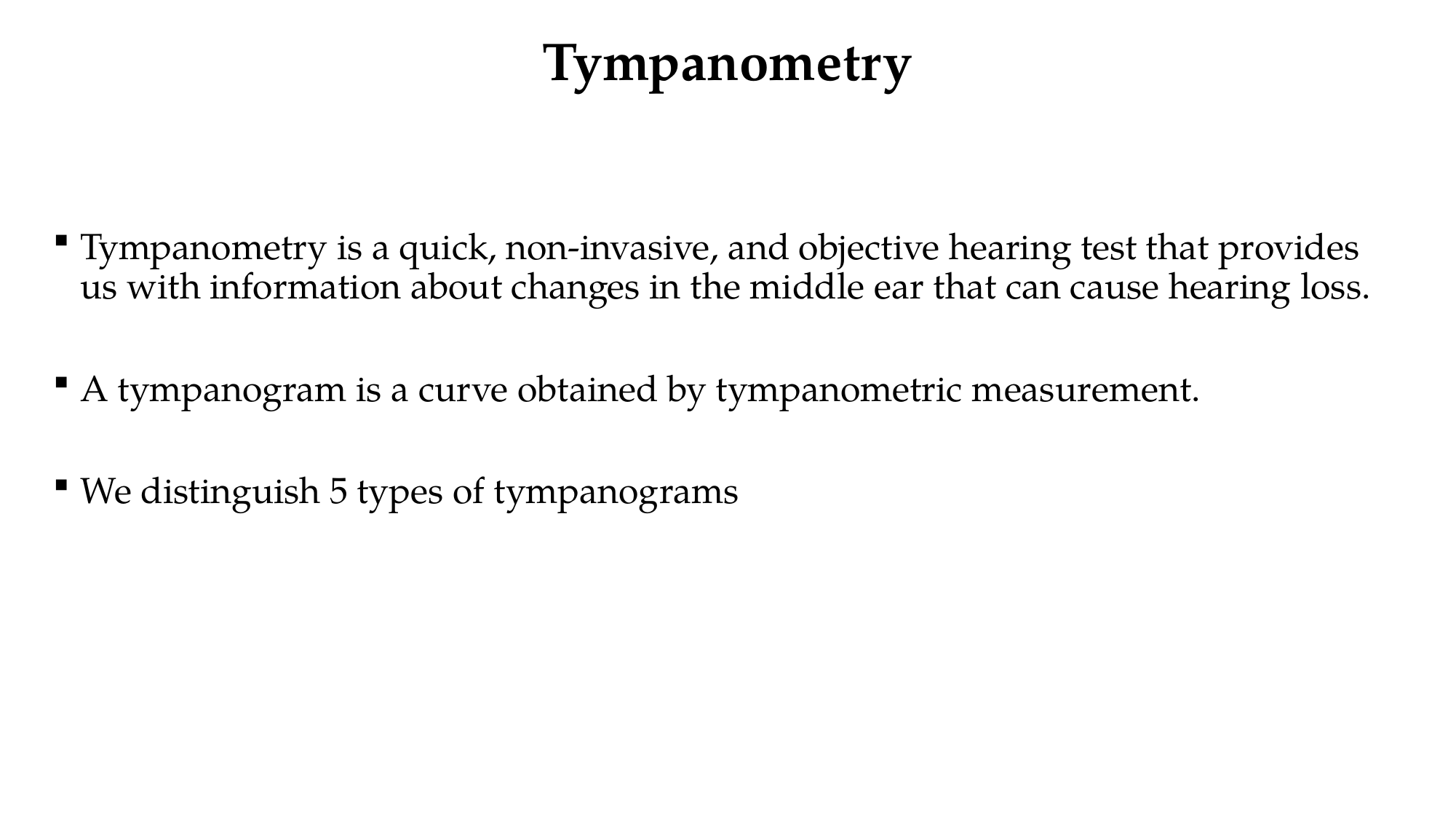

Tympanometry

Tympanometry is a quick, non-invasive, and objective hearing test that provides us with information about changes in the middle ear that can cause hearing loss.

A tympanogram is a curve obtained by tympanometric measurement.

We distinguish 5 types of tympanograms